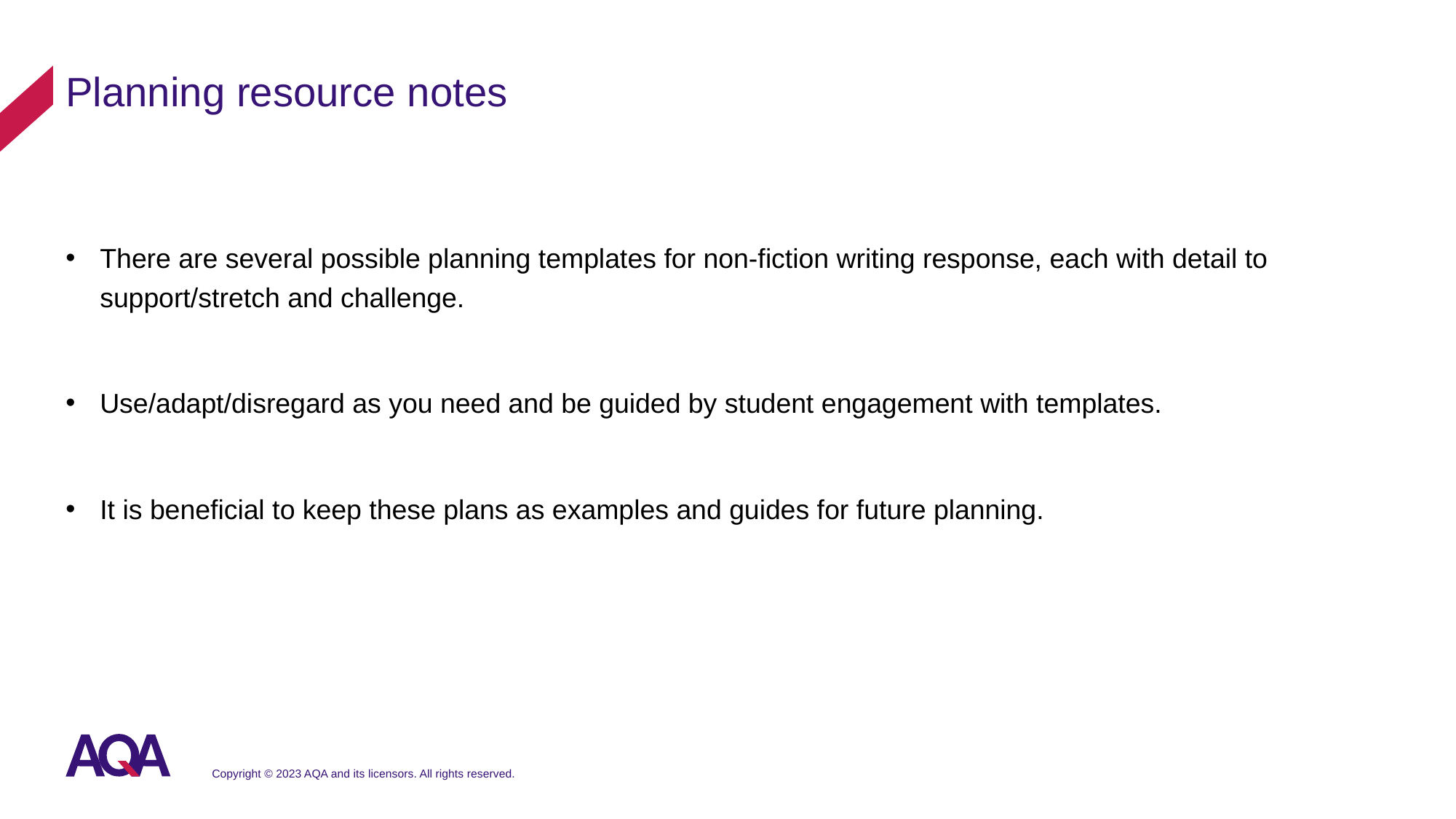

# Planning resource notes
There are several possible planning templates for non-fiction writing response, each with detail to support/stretch and challenge.

Use/adapt/disregard as you need and be guided by student engagement with templates.

It is beneficial to keep these plans as examples and guides for future planning.

Copyright © 2023 AQA and its licensors. All rights reserved.